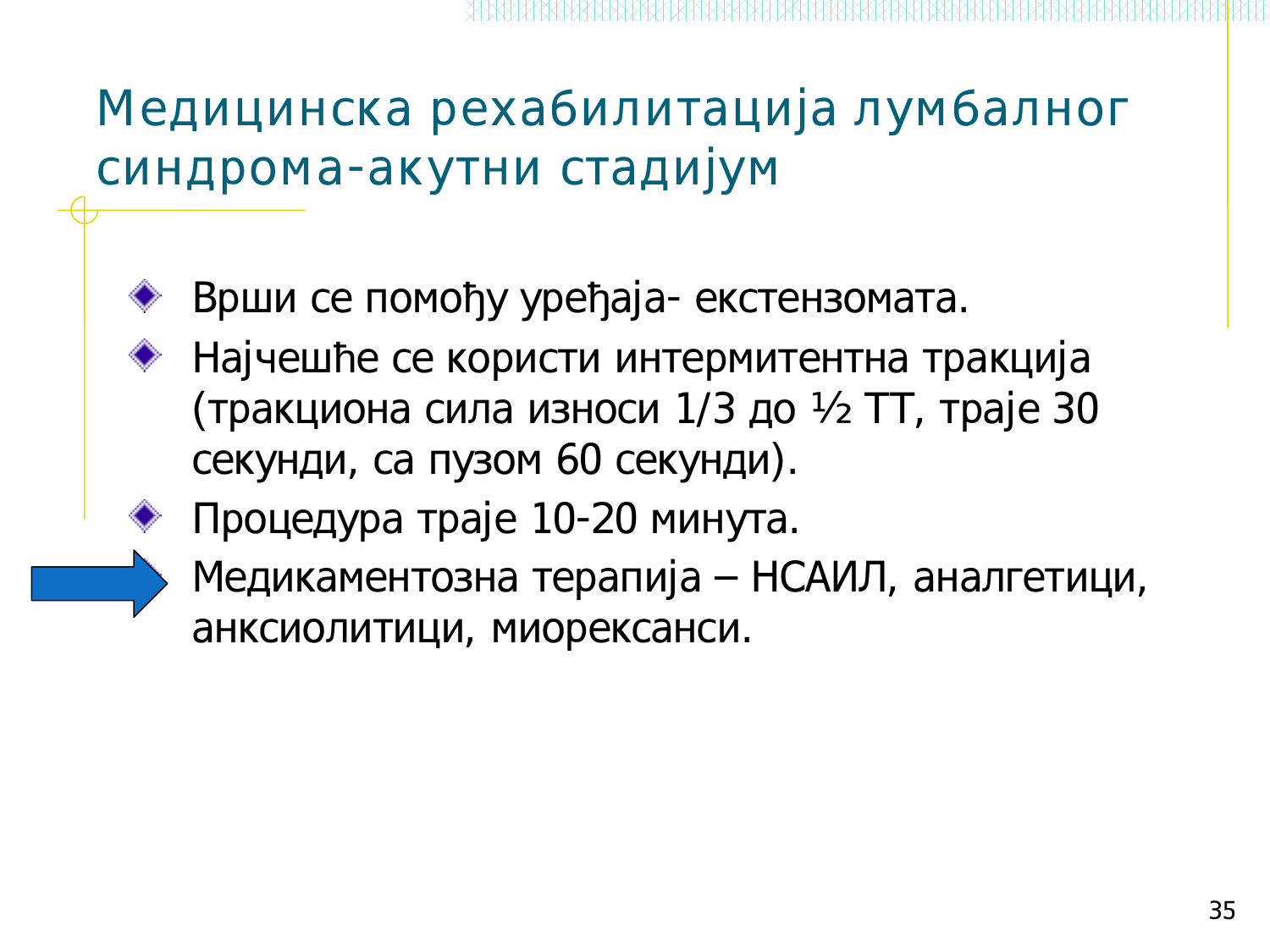

# Медицинска рехабилитација лумбалног синдрома-акутни стадијум
Врши се помођу уређаја- екстензомата.
Најчешће се користи интермитентна тракција (тракциона сила износи 1/3 до ½ ТТ, траје 30 секунди, са пузом 60 секунди).
Процедура траје 10-20 минута.
Медикаментозна терапија – НСАИЛ, аналгетици, анксиолитици, миорексанси.

35